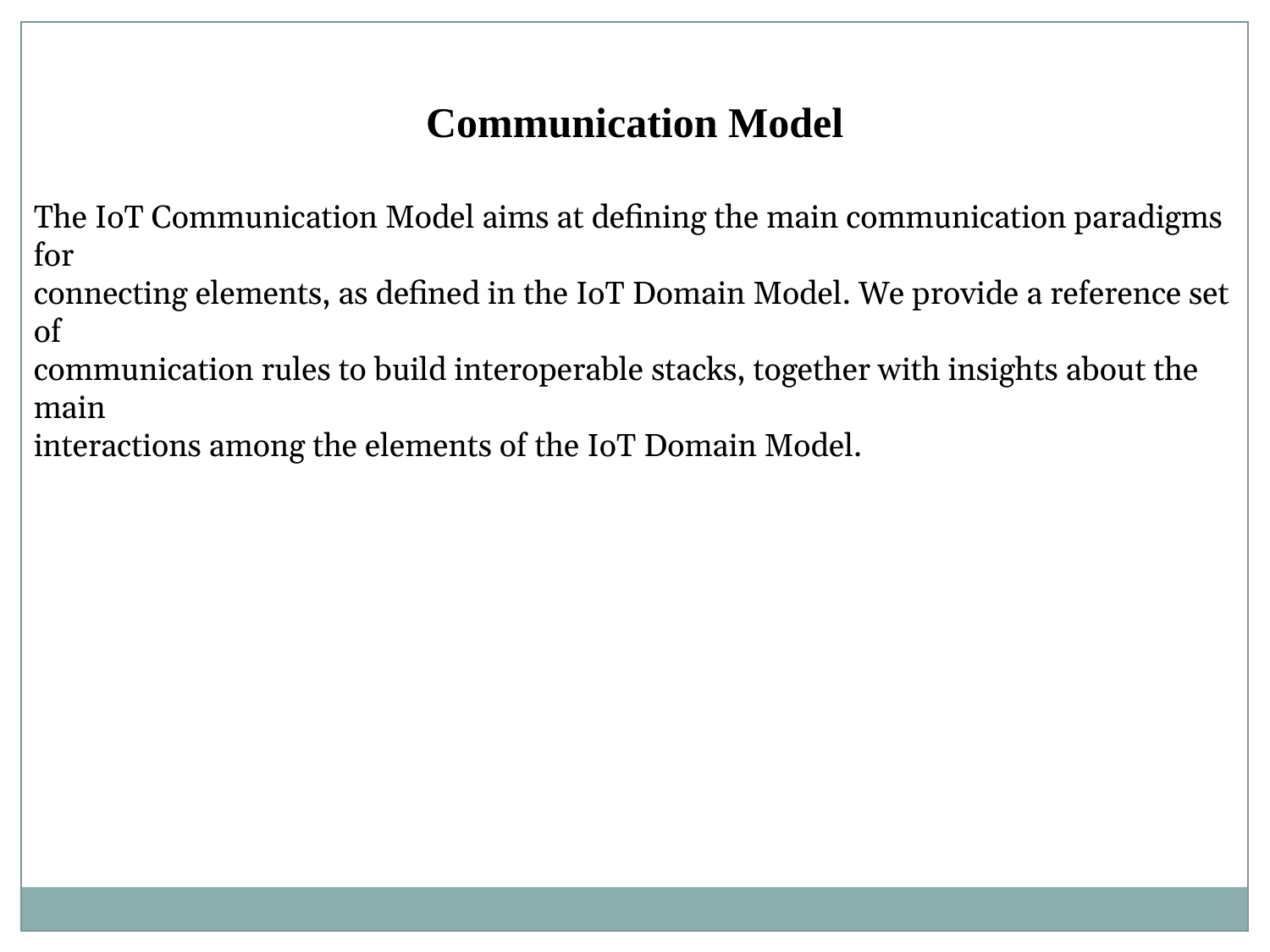

Communication Model

The IoT Communication Model aims at defining the main communication paradigms for
connecting elements, as defined in the IoT Domain Model. We provide a reference set of
communication rules to build interoperable stacks, together with insights about the main
interactions among the elements of the IoT Domain Model.